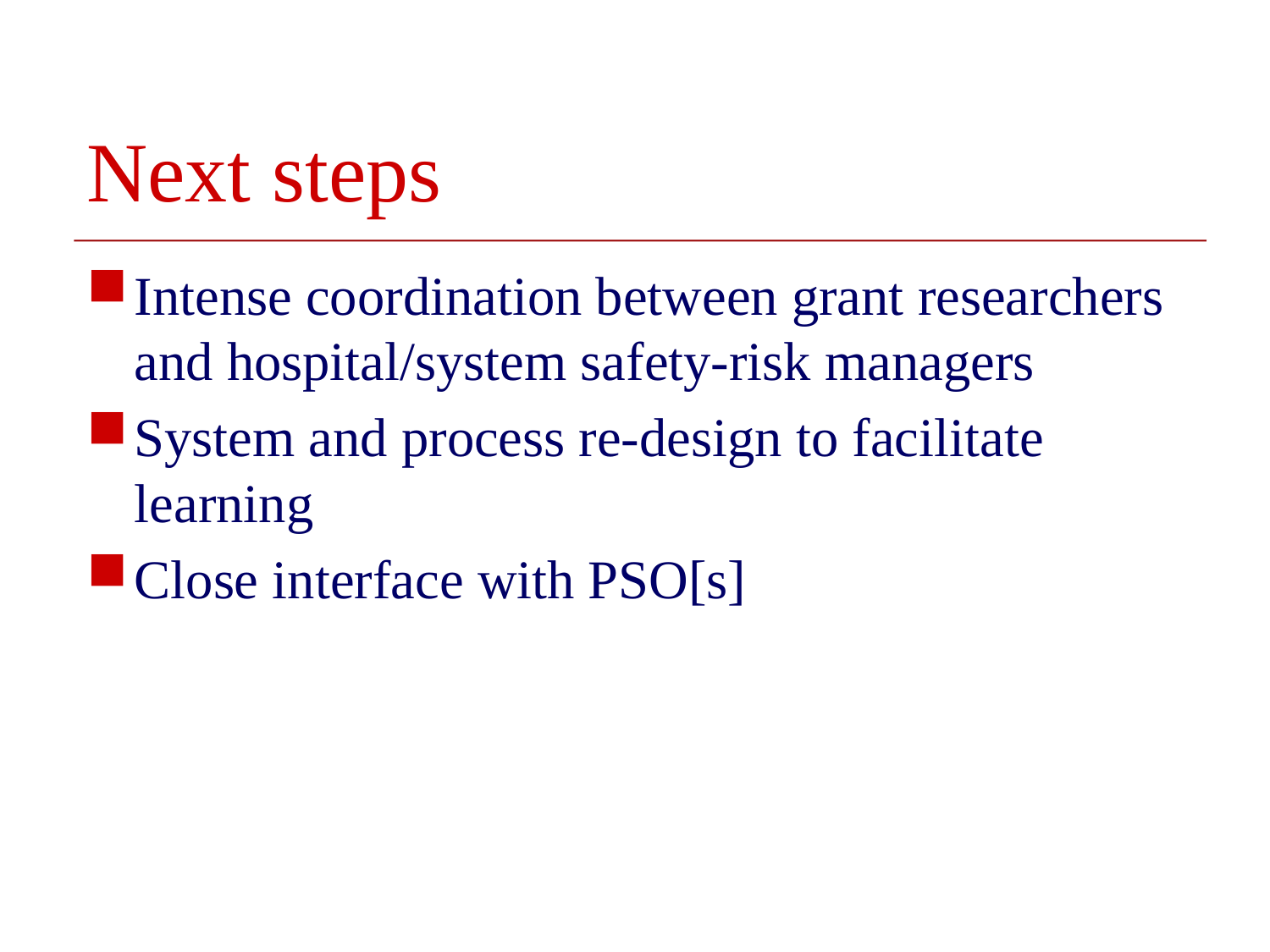

# Next steps
Intense coordination between grant researchers and hospital/system safety-risk managers
System and process re-design to facilitate learning
Close interface with PSO[s]